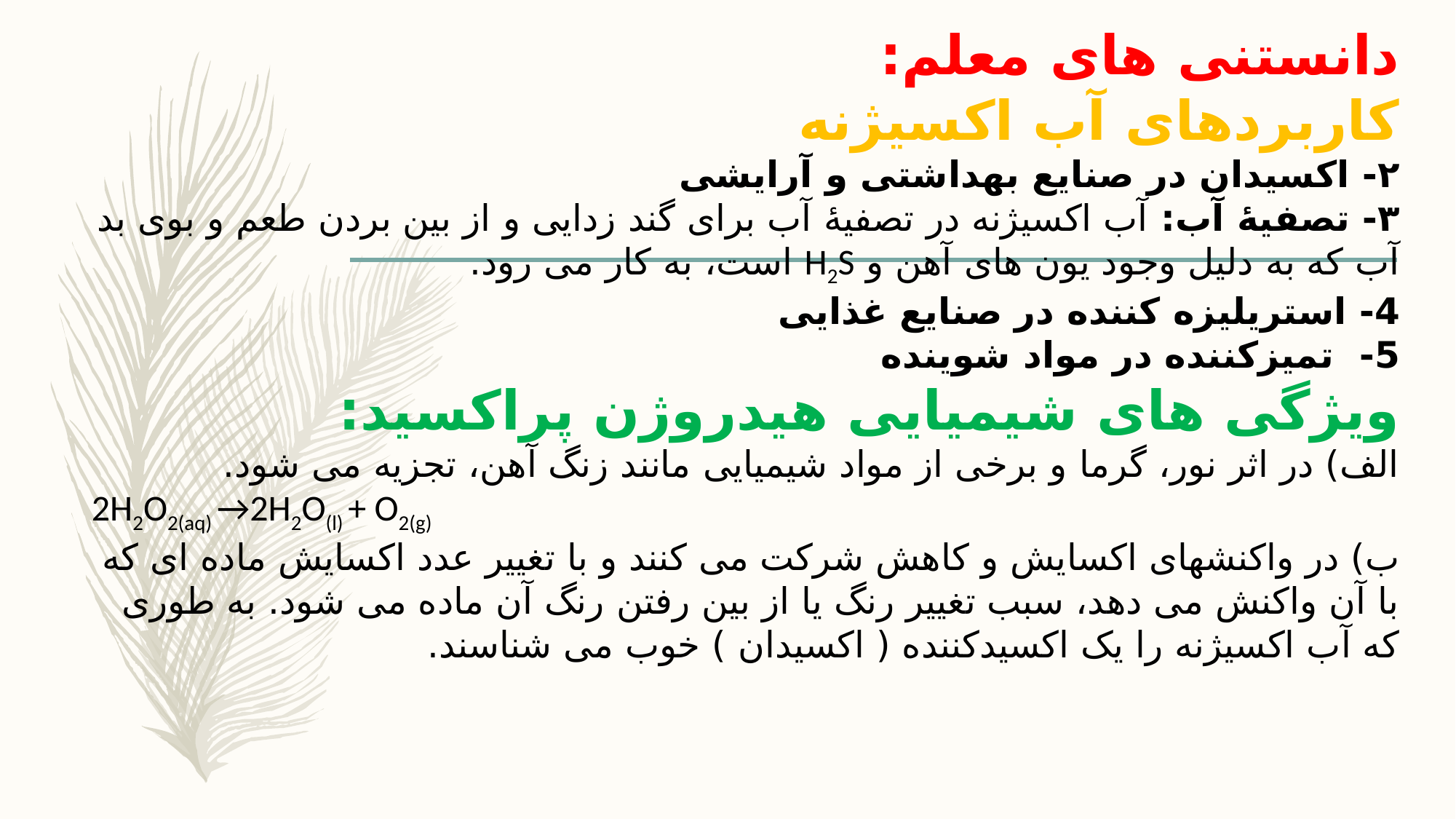

دانستنی های معلم:
کاربردهای آب اکسیژنه
٢- اکسیدان در صنایع بهداشتی و آرایشی
٣- تصفیۀ آب: آب اکسیژنه در تصفیهٔ آب برای گند زدایی و از بین بردن طعم و بوی بد آب که به دلیل وجود یون های آهن و H2S است، به کار می رود.
4- استریلیزه کننده در صنایع غذایی
5-  تمیزکننده در مواد شوینده
ویژگی های شیمیایی هیدروژن پراکسید:
الف) در اثر نور، گرما و برخی از مواد شیمیایی مانند زنگ آهن، تجزیه می شود.
2H2O2(aq) →2H2O(l) + O2(g)
ب) در واکنشهای اکسایش و کاهش شرکت می کنند و با تغییر عدد اکسایش ماده ای که با آن واکنش می دهد، سبب تغییر رنگ یا از بین رفتن رنگ آن ماده می شود. به طوری که آب اکسیژنه را یک اکسیدکننده ( اکسیدان ) خوب می شناسند.